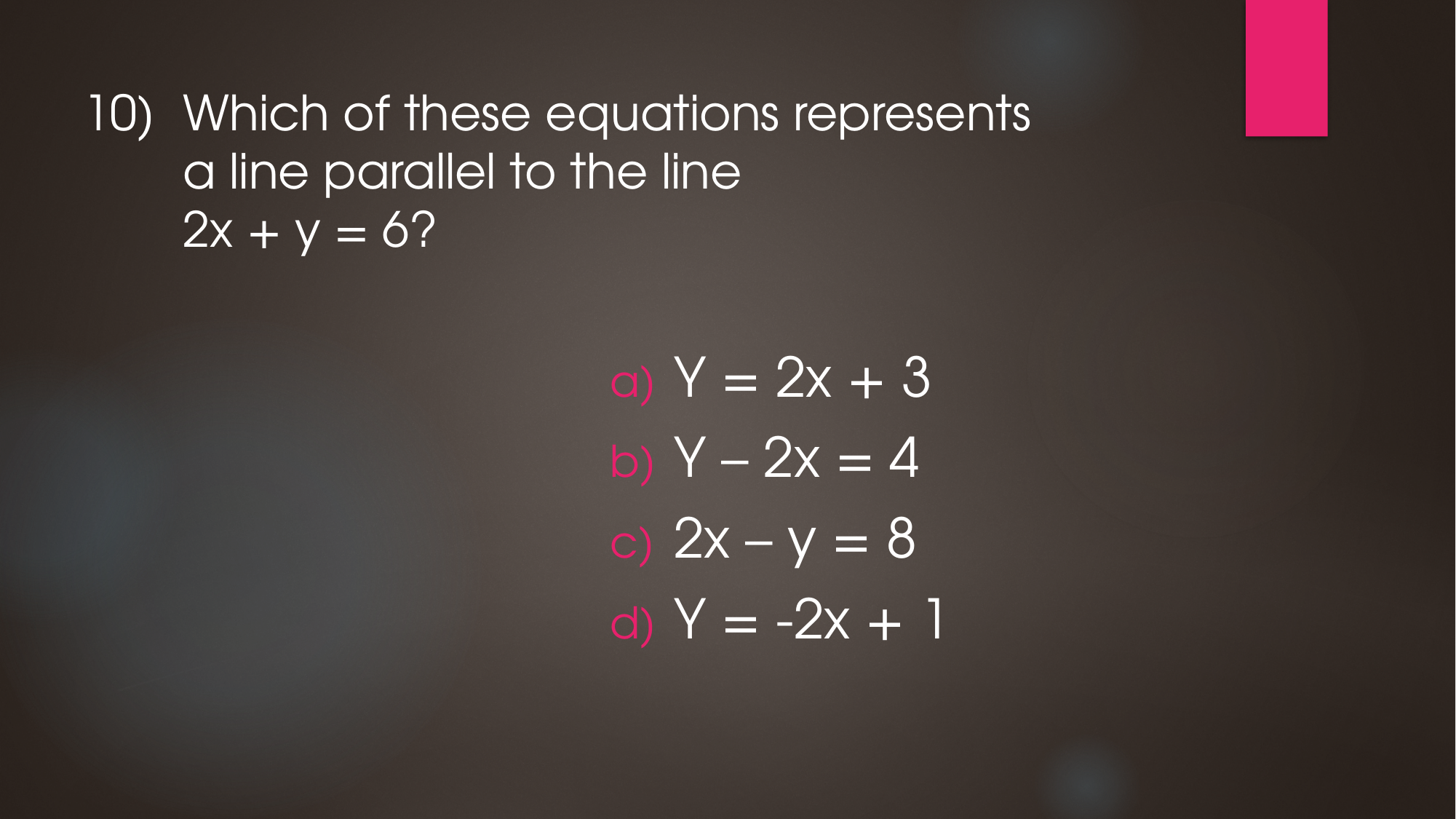

# Which of these equations represents a line parallel to the line 2x + y = 6?
Y = 2x + 3
Y – 2x = 4
2x – y = 8
Y = -2x + 1